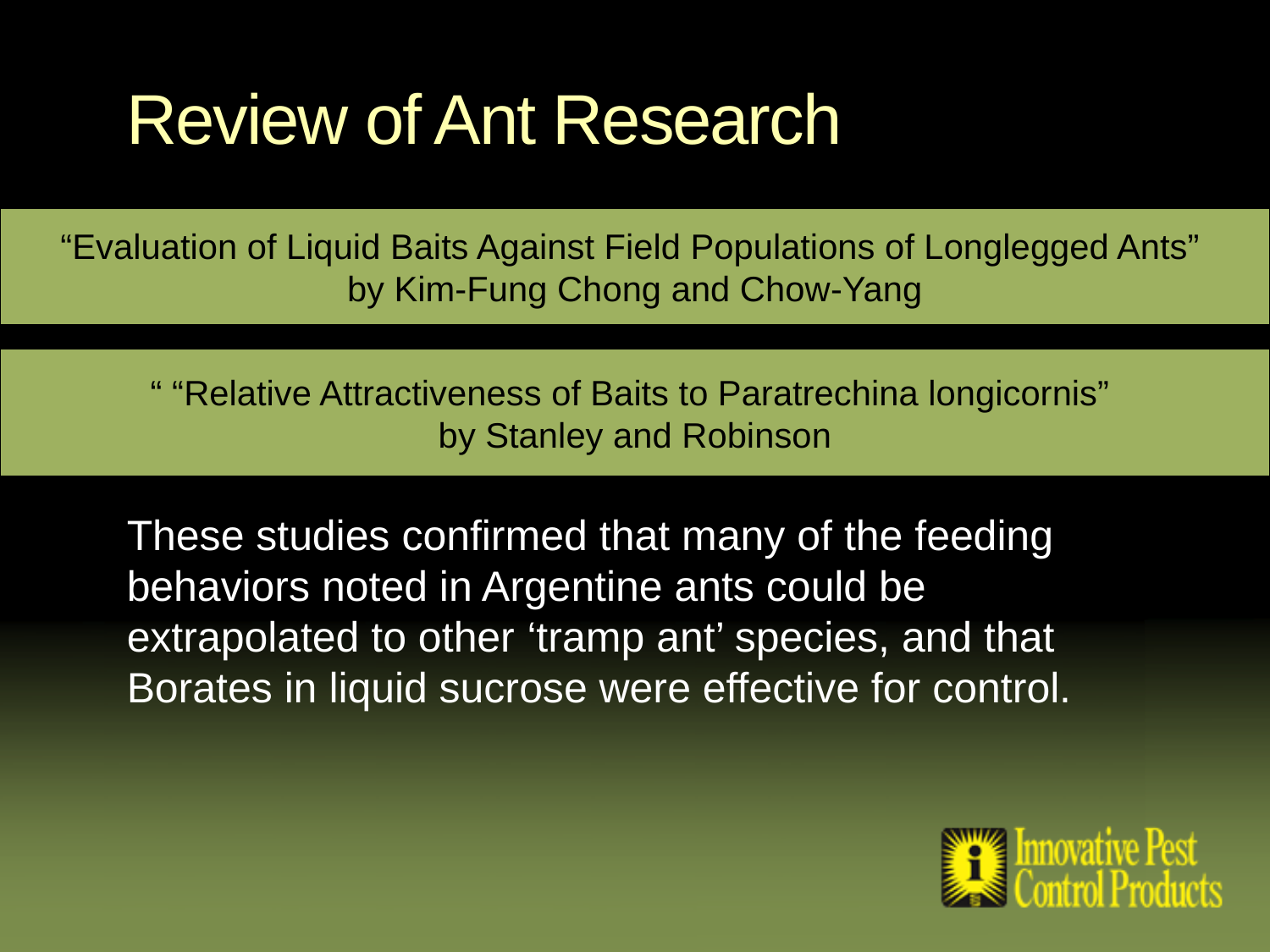

# Review of Ant Research
“Evaluation of Liquid Baits Against Field Populations of Longlegged Ants”
by Kim-Fung Chong and Chow-Yang
“ “Relative Attractiveness of Baits to Paratrechina longicornis”
by Stanley and Robinson
These studies confirmed that many of the feeding behaviors noted in Argentine ants could be extrapolated to other ‘tramp ant’ species, and that Borates in liquid sucrose were effective for control.